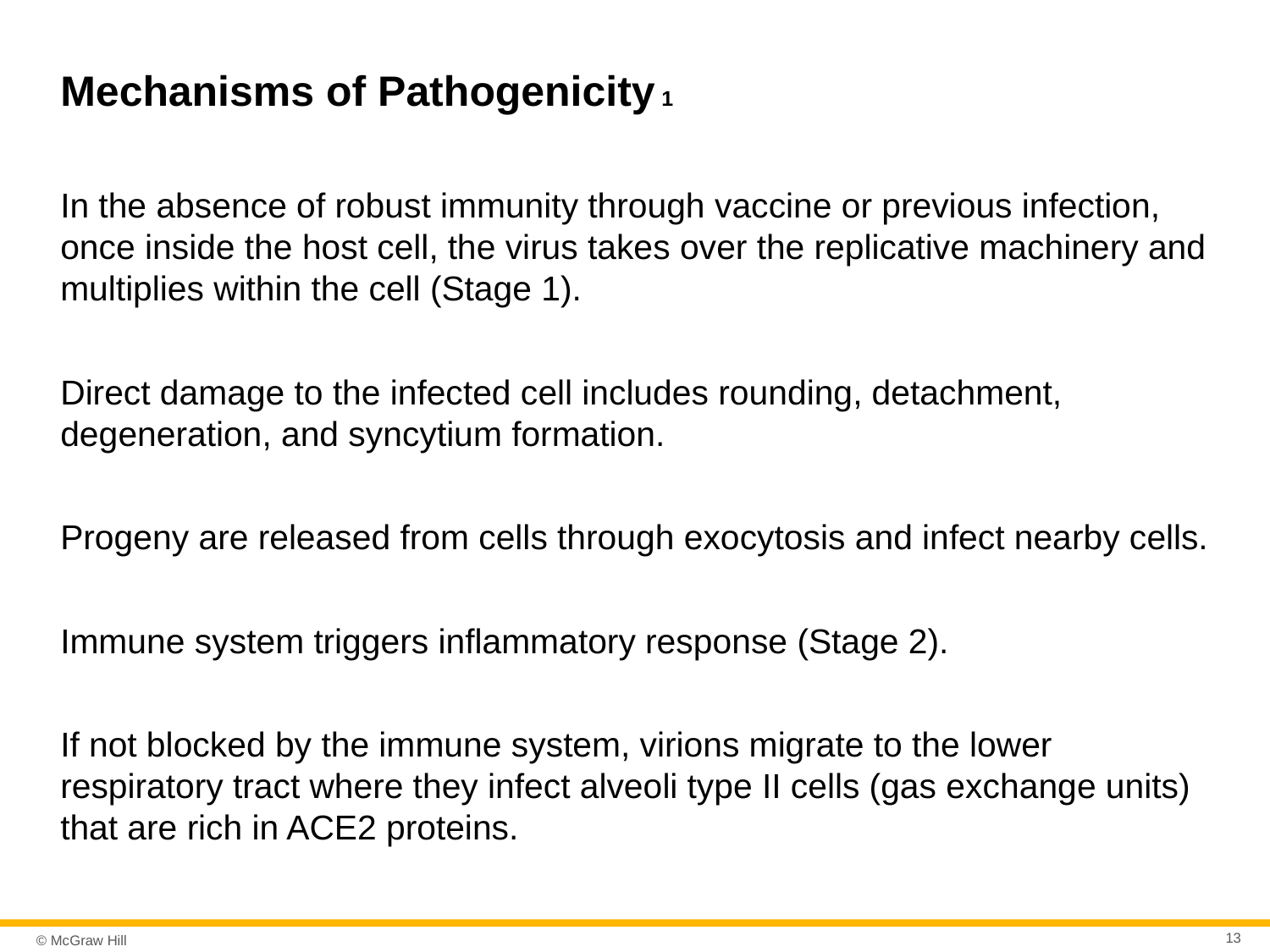

# Mechanisms of Pathogenicity 1
In the absence of robust immunity through vaccine or previous infection, once inside the host cell, the virus takes over the replicative machinery and multiplies within the cell (Stage 1).
Direct damage to the infected cell includes rounding, detachment, degeneration, and syncytium formation.
Progeny are released from cells through exocytosis and infect nearby cells.
Immune system triggers inflammatory response (Stage 2).
If not blocked by the immune system, virions migrate to the lower respiratory tract where they infect alveoli type II cells (gas exchange units) that are rich in ACE2 proteins.